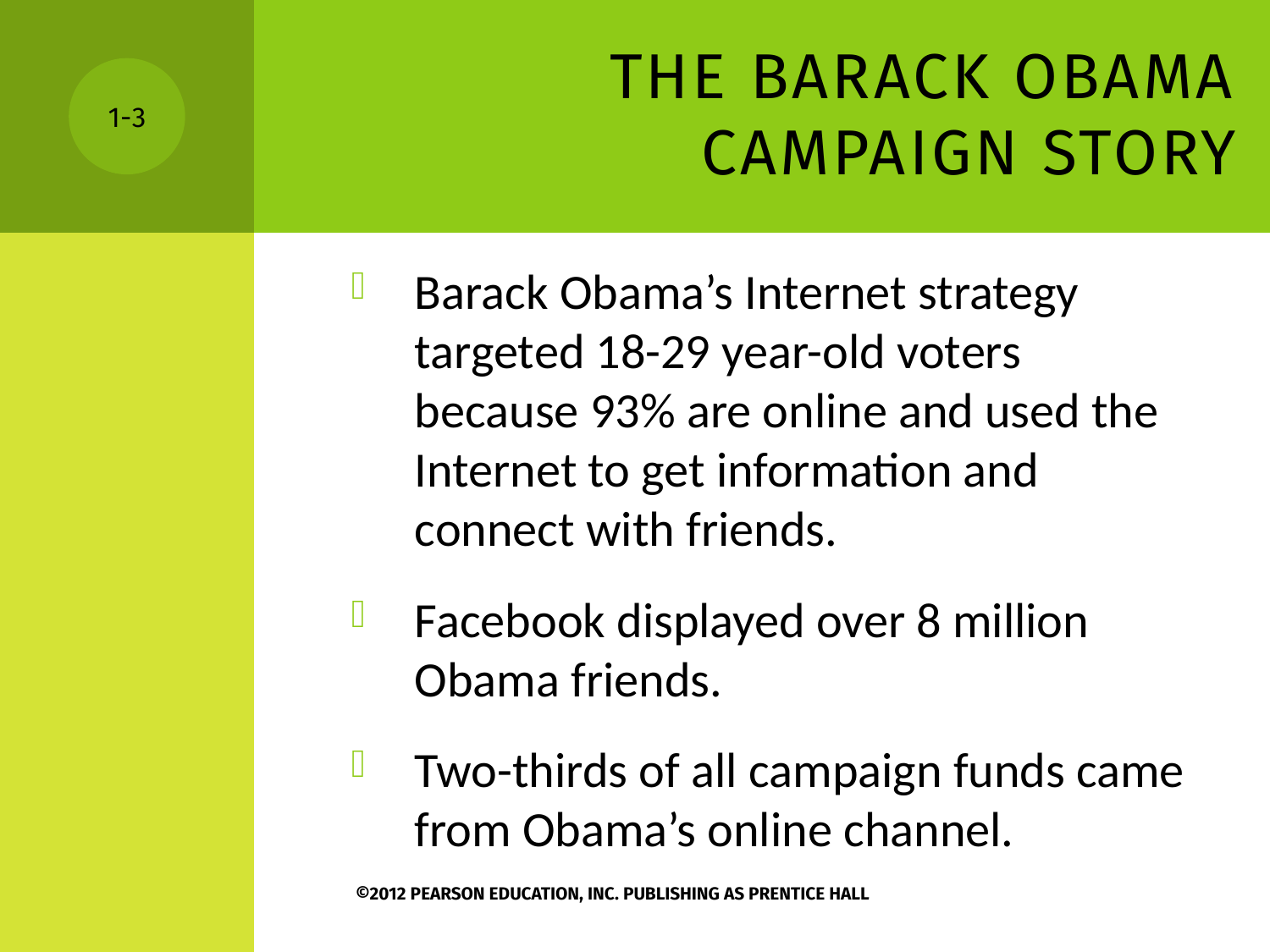

# The Barack Obama Campaign Story
1-3
Barack Obama’s Internet strategy targeted 18-29 year-old voters because 93% are online and used the Internet to get information and connect with friends.
Facebook displayed over 8 million Obama friends.
Two-thirds of all campaign funds came from Obama’s online channel.
 ©2012 PEARSON EDUCATION, INC. PUBLISHING AS PRENTICE HALL